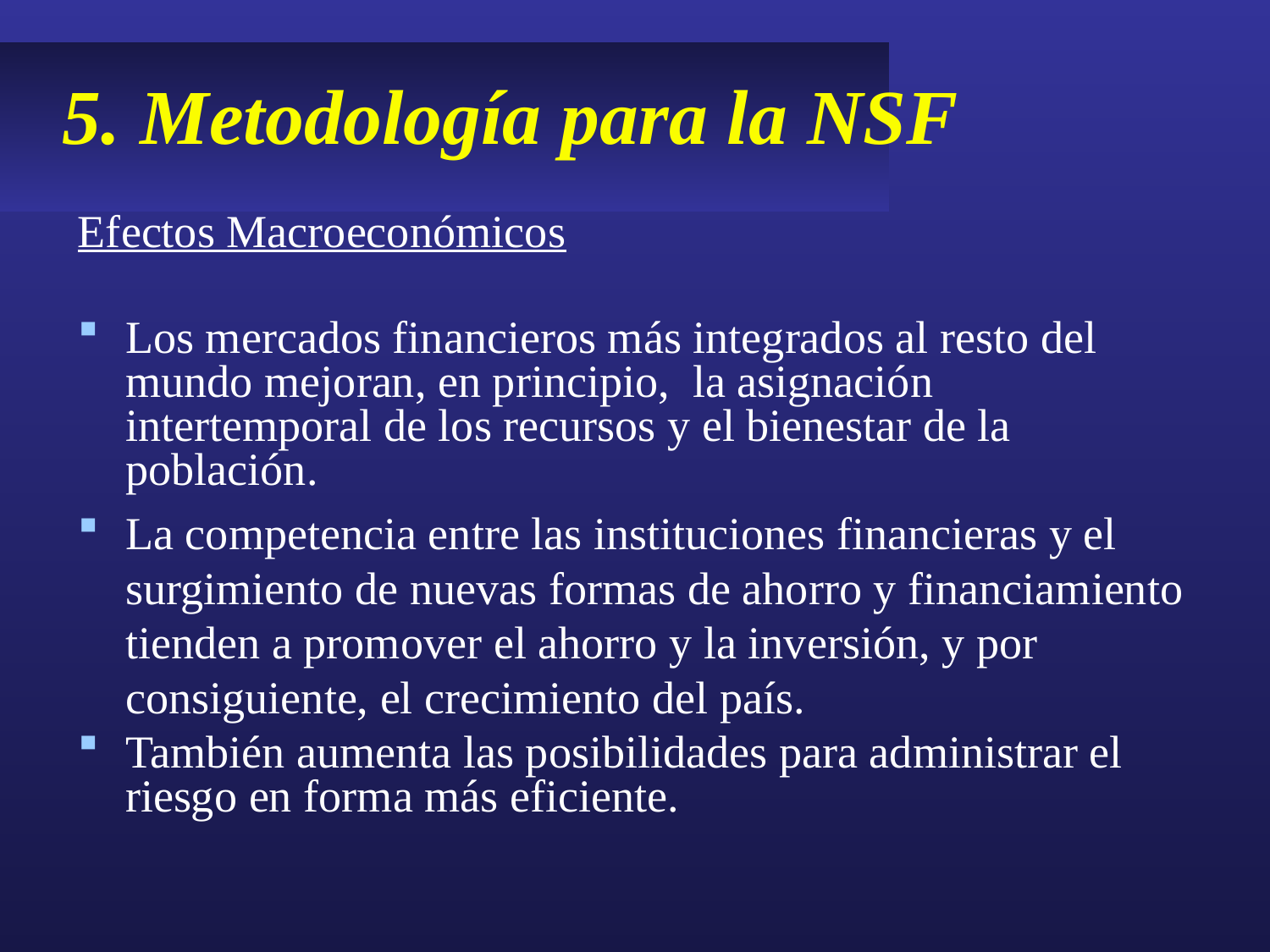

# 5. Metodología para la NSF

Efectos Macroeconómicos

Los mercados financieros más integrados al resto del mundo mejoran, en principio,  la asignación intertemporal de los recursos y el bienestar de la población.
La competencia entre las instituciones financieras y el surgimiento de nuevas formas de ahorro y financiamiento tienden a promover el ahorro y la inversión, y por consiguiente, el crecimiento del país.
También aumenta las posibilidades para administrar el riesgo en forma más eficiente.